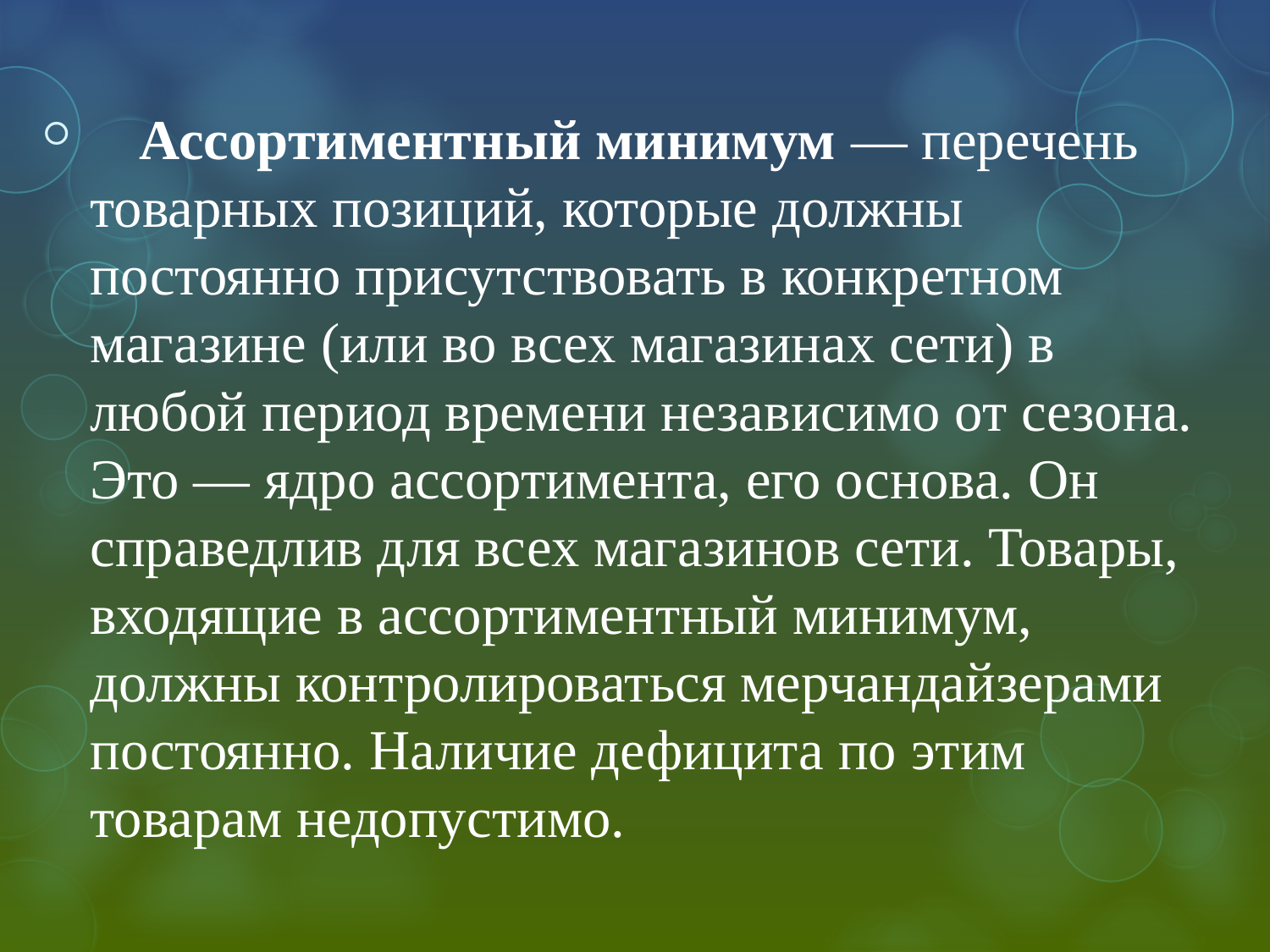

Ассортиментный минимум — перечень товарных позиций, которые должны постоянно присутствовать в конкретном магазине (или во всех магазинах сети) в любой период времени независимо от сезона. Это — ядро ассортимента, его основа. Он справедлив для всех магазинов сети. Товары, входящие в ассортиментный минимум, должны контролироваться мерчандайзерами постоянно. Наличие дефицита по этим товарам недопустимо.